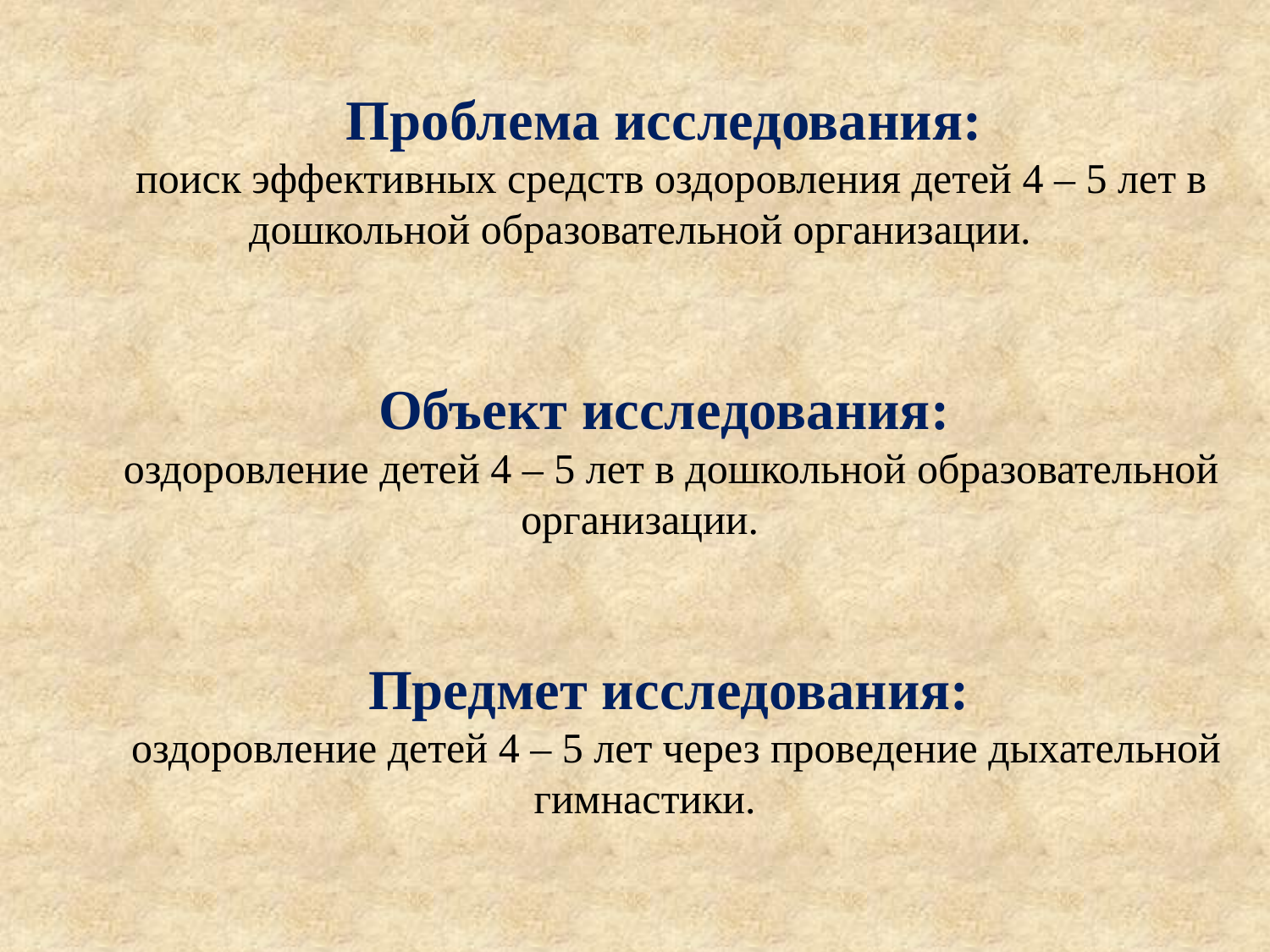

Проблема исследования:
поиск эффективных средств оздоровления детей 4 – 5 лет в дошкольной образовательной организации.

Объект исследования:
оздоровление детей 4 – 5 лет в дошкольной образовательной организации.
Предмет исследования:
оздоровление детей 4 – 5 лет через проведение дыхательной гимнастики.